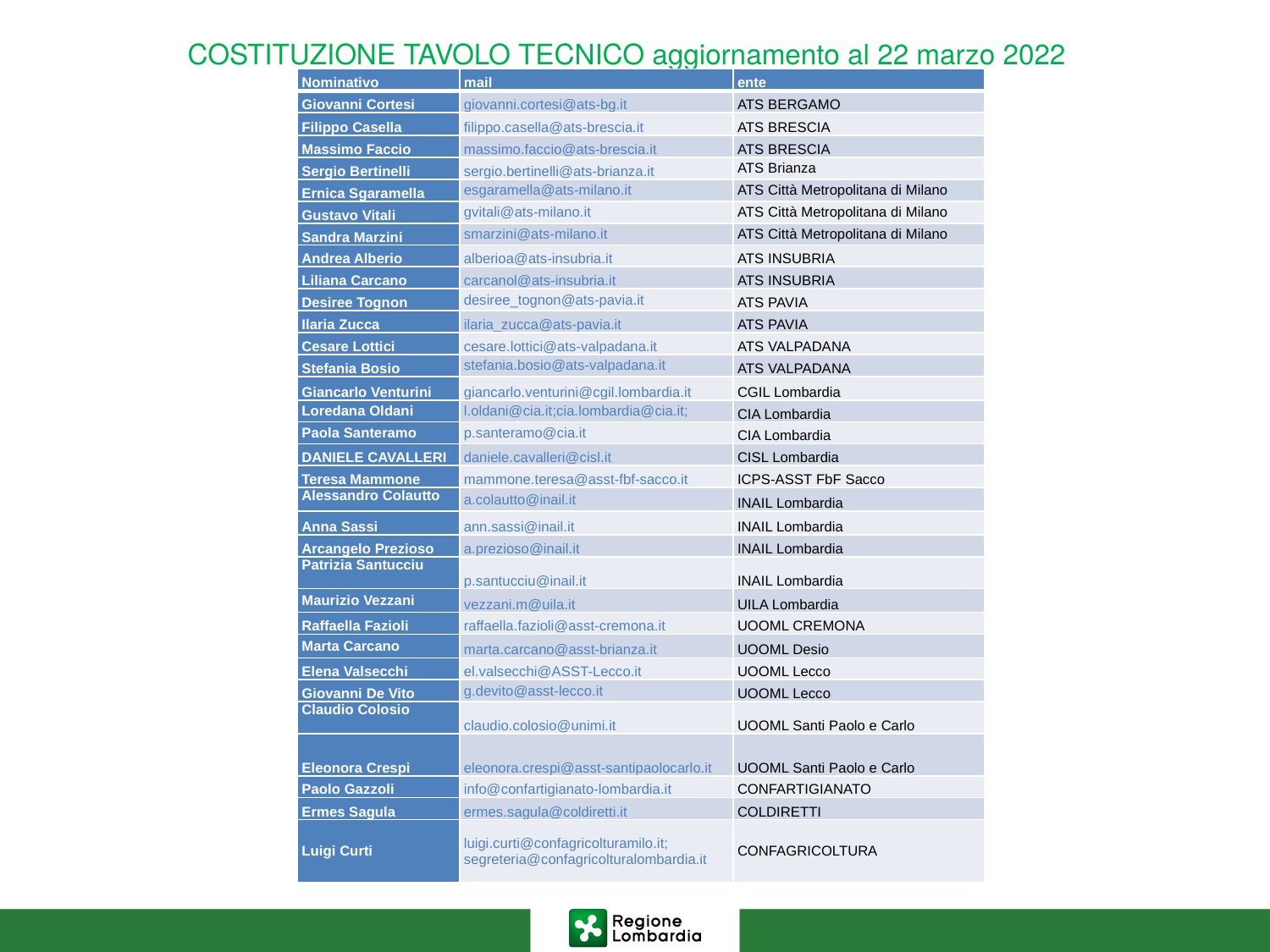

#
COSTITUZIONE TAVOLO TECNICO aggiornamento al 22 marzo 2022

| Nominativo | mail | ente |
| --- | --- | --- |
| Giovanni Cortesi | giovanni.cortesi@ats-bg.it | ATS BERGAMO |
| Filippo Casella | filippo.casella@ats-brescia.it | ATS BRESCIA |
| Massimo Faccio | massimo.faccio@ats-brescia.it | ATS BRESCIA |
| Sergio Bertinelli | sergio.bertinelli@ats-brianza.it | ATS Brianza |
| Ernica Sgaramella | esgaramella@ats-milano.it | ATS Città Metropolitana di Milano |
| Gustavo Vitali | gvitali@ats-milano.it | ATS Città Metropolitana di Milano |
| Sandra Marzini | smarzini@ats-milano.it | ATS Città Metropolitana di Milano |
| Andrea Alberio | alberioa@ats-insubria.it | ATS INSUBRIA |
| Liliana Carcano | carcanol@ats-insubria.it | ATS INSUBRIA |
| Desiree Tognon | desiree\_tognon@ats-pavia.it | ATS PAVIA |
| Ilaria Zucca | ilaria\_zucca@ats-pavia.it | ATS PAVIA |
| Cesare Lottici | cesare.lottici@ats-valpadana.it | ATS VALPADANA |
| Stefania Bosio | stefania.bosio@ats-valpadana.it | ATS VALPADANA |
| Giancarlo Venturini | giancarlo.venturini@cgil.lombardia.it | CGIL Lombardia |
| Loredana Oldani | l.oldani@cia.it;cia.lombardia@cia.it; | CIA Lombardia |
| Paola Santeramo | p.santeramo@cia.it | CIA Lombardia |
| DANIELE CAVALLERI | daniele.cavalleri@cisl.it | CISL Lombardia |
| Teresa Mammone | mammone.teresa@asst-fbf-sacco.it | ICPS-ASST FbF Sacco |
| Alessandro Colautto | a.colautto@inail.it | INAIL Lombardia |
| Anna Sassi | ann.sassi@inail.it | INAIL Lombardia |
| Arcangelo Prezioso | a.prezioso@inail.it | INAIL Lombardia |
| Patrizia Santucciu | p.santucciu@inail.it | INAIL Lombardia |
| Maurizio Vezzani | vezzani.m@uila.it | UILA Lombardia |
| Raffaella Fazioli | raffaella.fazioli@asst-cremona.it | UOOML CREMONA |
| Marta Carcano | marta.carcano@asst-brianza.it | UOOML Desio |
| Elena Valsecchi | el.valsecchi@ASST-Lecco.it | UOOML Lecco |
| Giovanni De Vito | g.devito@asst-lecco.it | UOOML Lecco |
| Claudio Colosio | claudio.colosio@unimi.it | UOOML Santi Paolo e Carlo |
| Eleonora Crespi | eleonora.crespi@asst-santipaolocarlo.it | UOOML Santi Paolo e Carlo |
| Paolo Gazzoli | info@confartigianato-lombardia.it | CONFARTIGIANATO |
| Ermes Sagula | ermes.sagula@coldiretti.it | COLDIRETTI |
| Luigi Curti | luigi.curti@confagricolturamilo.it; segreteria@confagricolturalombardia.it | CONFAGRICOLTURA |